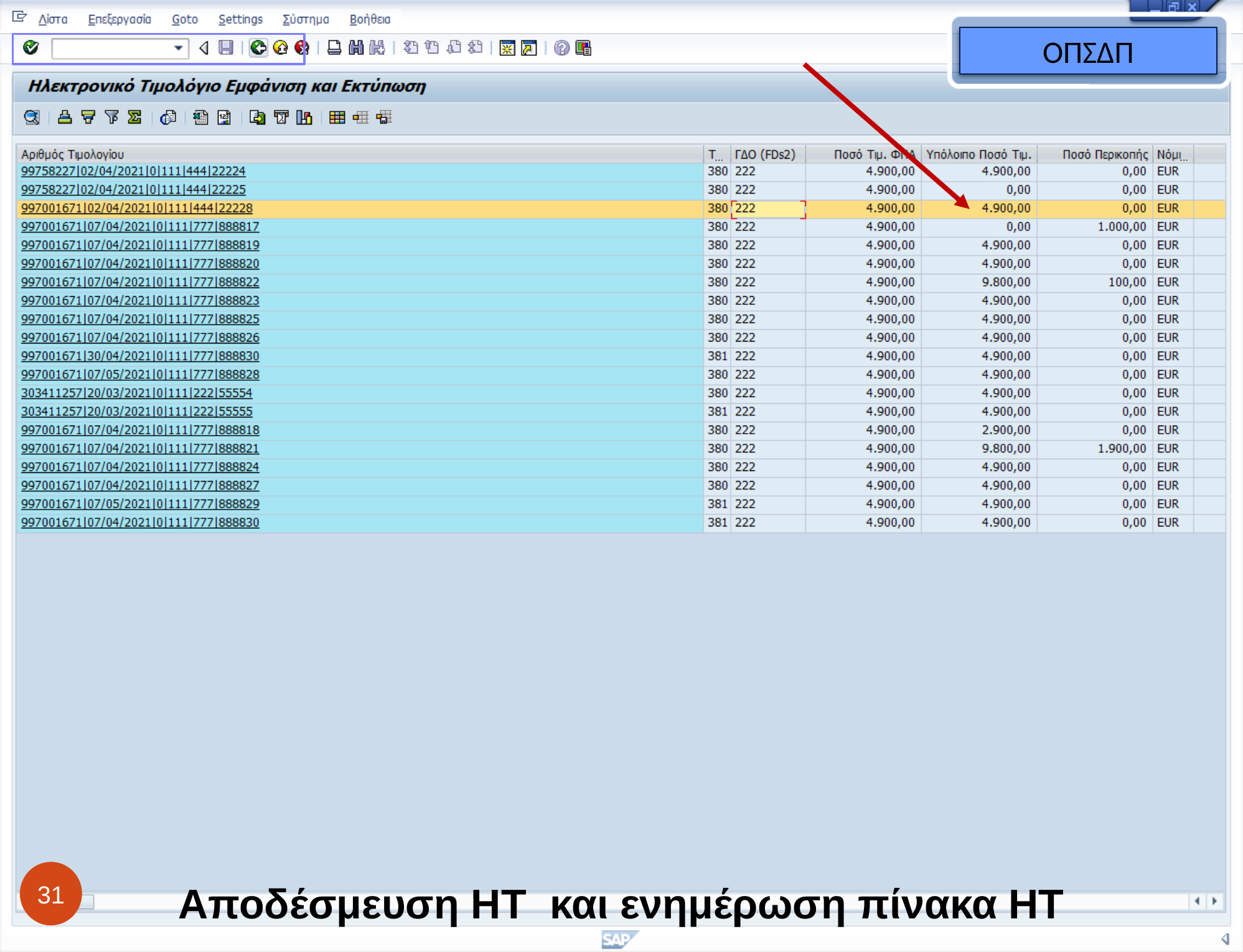

ΟΠΣΔΠ

31
Αποδέσμευση ΗΤ  και ενημέρωση πίνακα ΗΤ